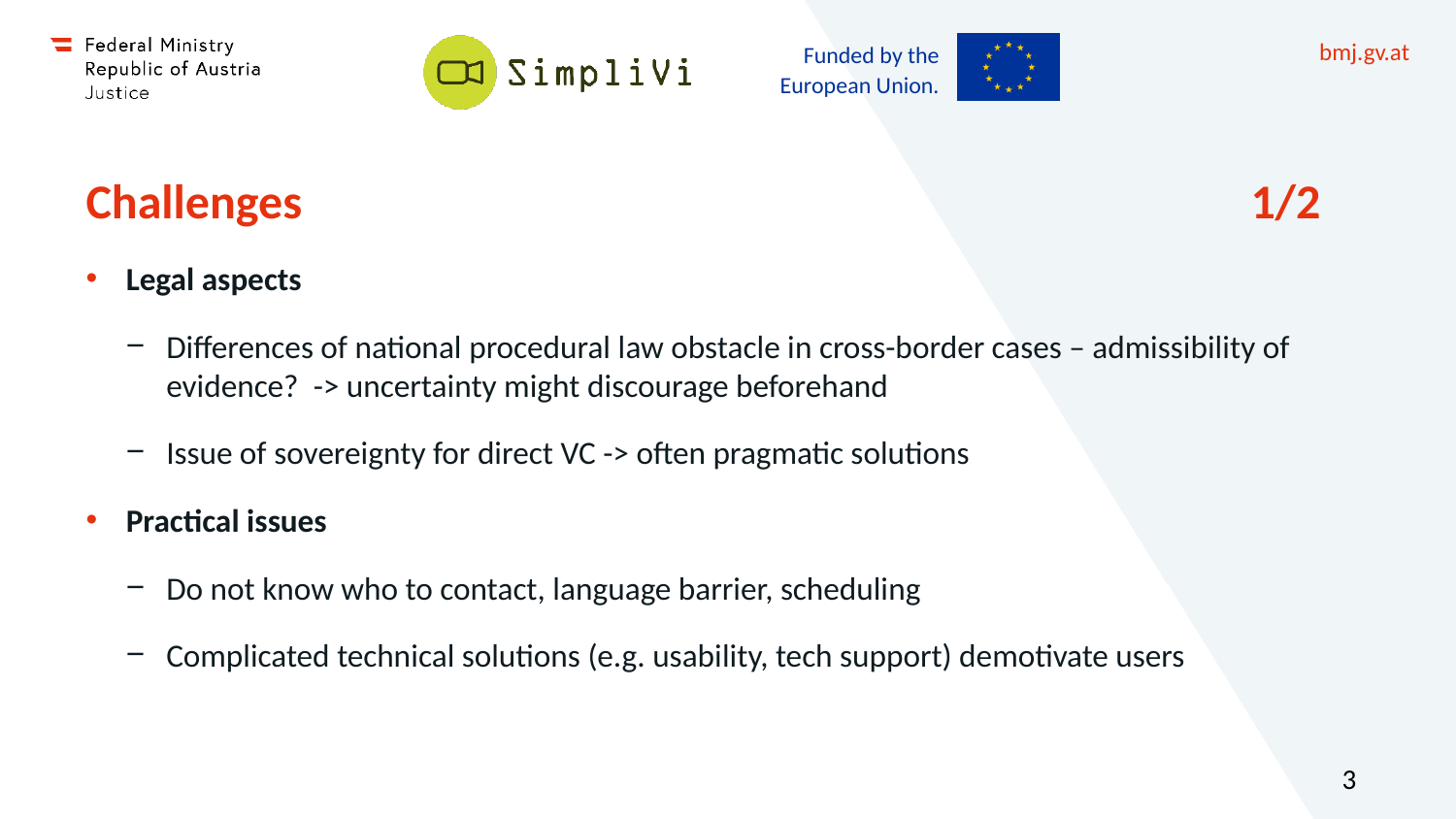

# Challenges							1/2
Legal aspects
Differences of national procedural law obstacle in cross-border cases – admissibility of evidence?  -> uncertainty might discourage beforehand
Issue of sovereignty for direct VC -> often pragmatic solutions
Practical issues
Do not know who to contact, language barrier, scheduling
Complicated technical solutions (e.g. usability, tech support) demotivate users

3